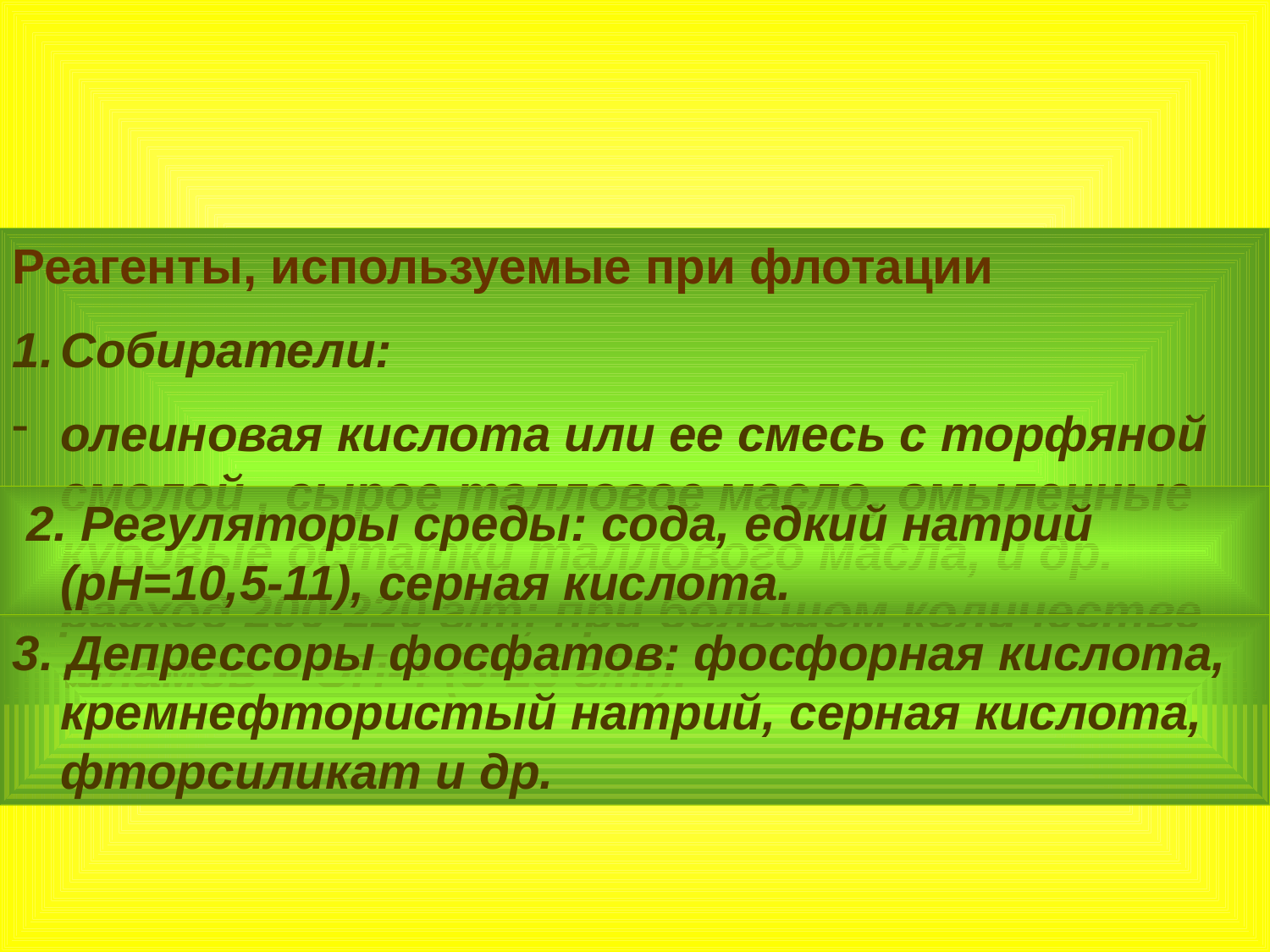

Реагенты, используемые при флотации
Собиратели:
олеиновая кислота или ее смесь с торфяной смолой , сырое талловое масло, омыленные кубовые остатки таллового масла, и др. расход 200-220 г/т; при большом количестве шламов – ОП-4 (5-15 г/т).
 2. Регуляторы среды: сода, едкий натрий (рН=10,5-11), серная кислота.
3. Депрессоры фосфатов: фосфорная кислота, кремнефтористый натрий, серная кислота, фторсиликат и др.